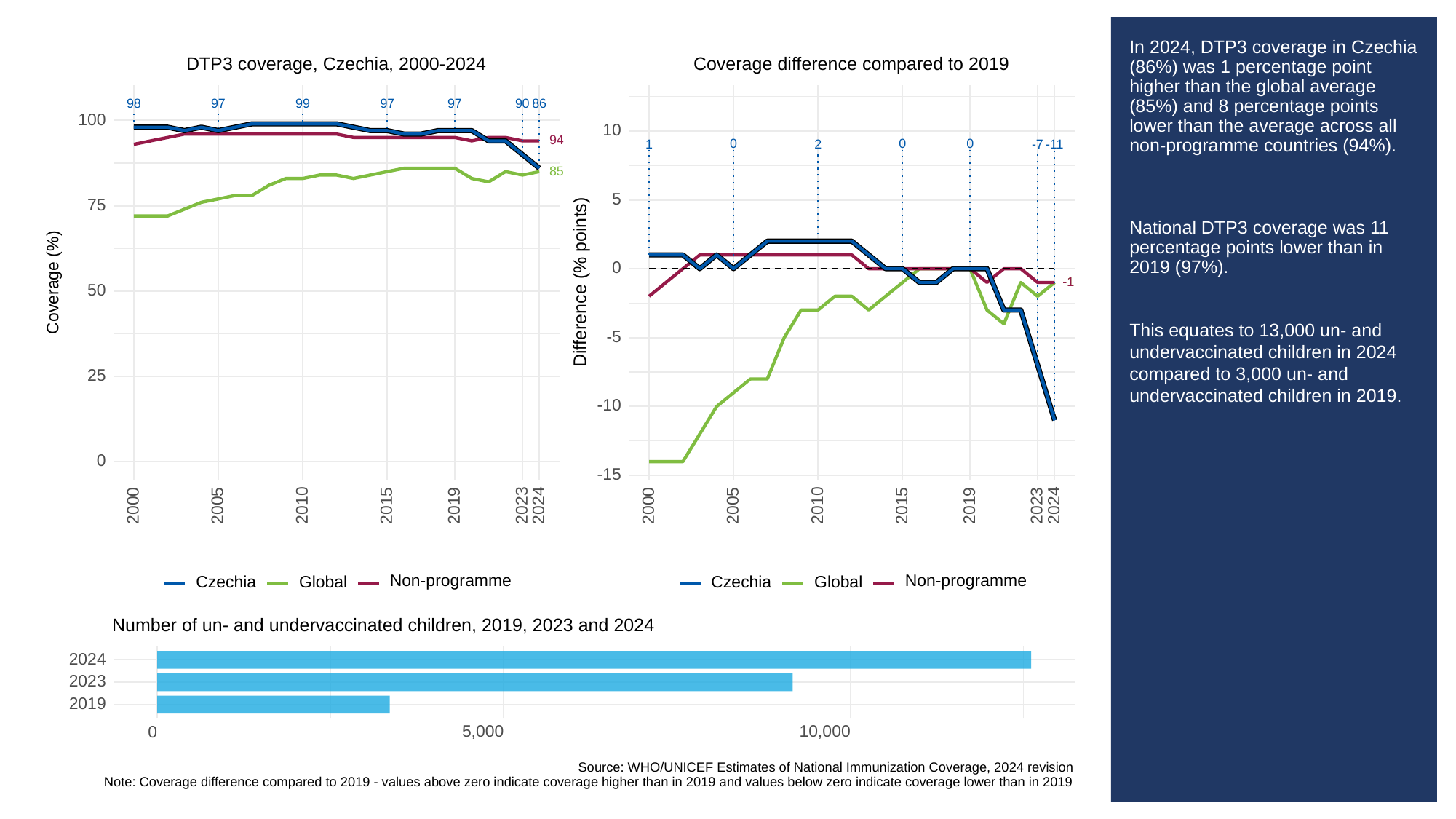

# In 2024, DTP3 coverage in Czechia (86%) was 1 percentage point higher than the global average (85%) and 8 percentage points lower than the average across all non-programme countries (94%).

National DTP3 coverage was 11 percentage points lower than in 2019 (97%).

This equates to 13,000 un- and undervaccinated children in 2024 compared to 3,000 un- and undervaccinated children in 2019.

DTP3 coverage, Czechia, 2000-2024
Coverage difference compared to 2019

98
97
99
97
97
90
86

100

10

94
0
0
0
1
2
-11
-7

85

5
75

0

Difference (% points)
Coverage (%)
-1
-1
50

-5

25

-10

0

-15

2023
2023
2000
2005
2010
2015
2019
2024
2000
2005
2010
2015
2019
2024
Non-programme
Non-programme
Czechia
Global
Czechia
Global

Number of un- and undervaccinated children, 2019, 2023 and 2024

2024

2023

2019

5,000
10,000
0
Source: WHO/UNICEF Estimates of National Immunization Coverage, 2024 revision
Note: Coverage difference compared to 2019 - values above zero indicate coverage higher than in 2019 and values below zero indicate coverage lower than in 2019